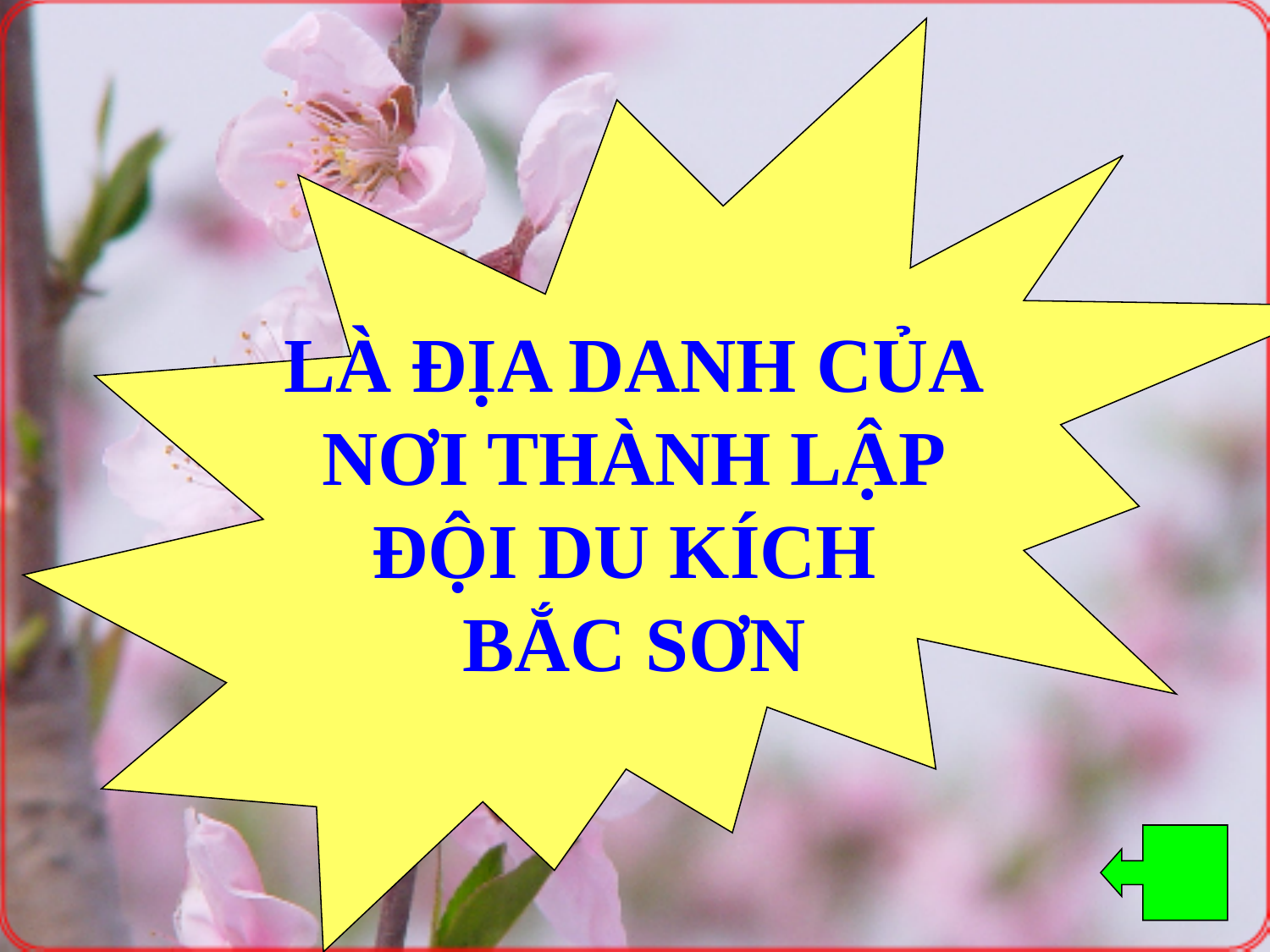

LÀ ĐỊA DANH CỦA
NƠI THÀNH LẬP
ĐỘI DU KÍCH
BẮC SƠN